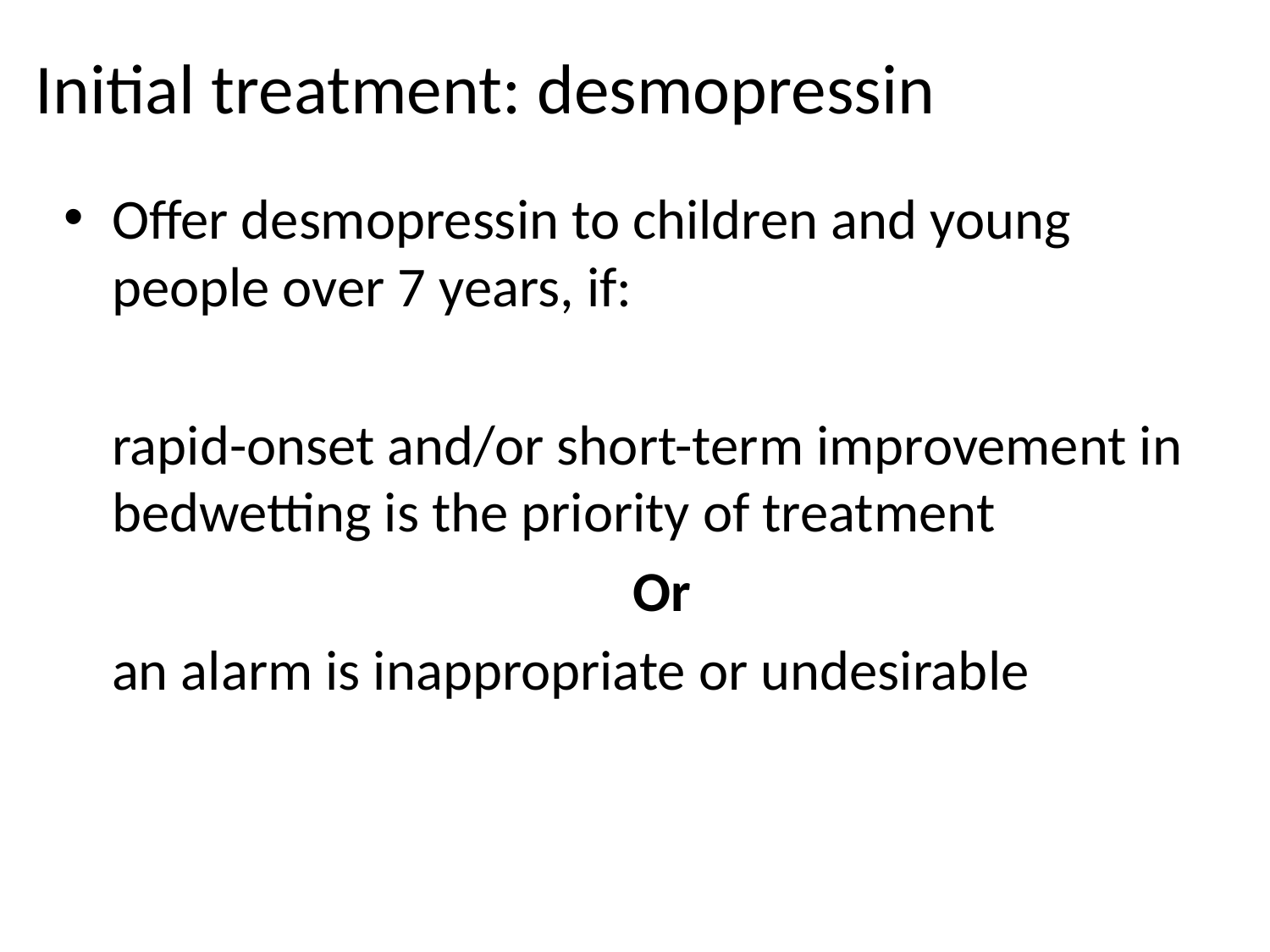

# Initial treatment: desmopressin
Offer desmopressin to children and young people over 7 years, if:

rapid-onset and/or short-term improvement in bedwetting is the priority of treatment
Or
an alarm is inappropriate or undesirable